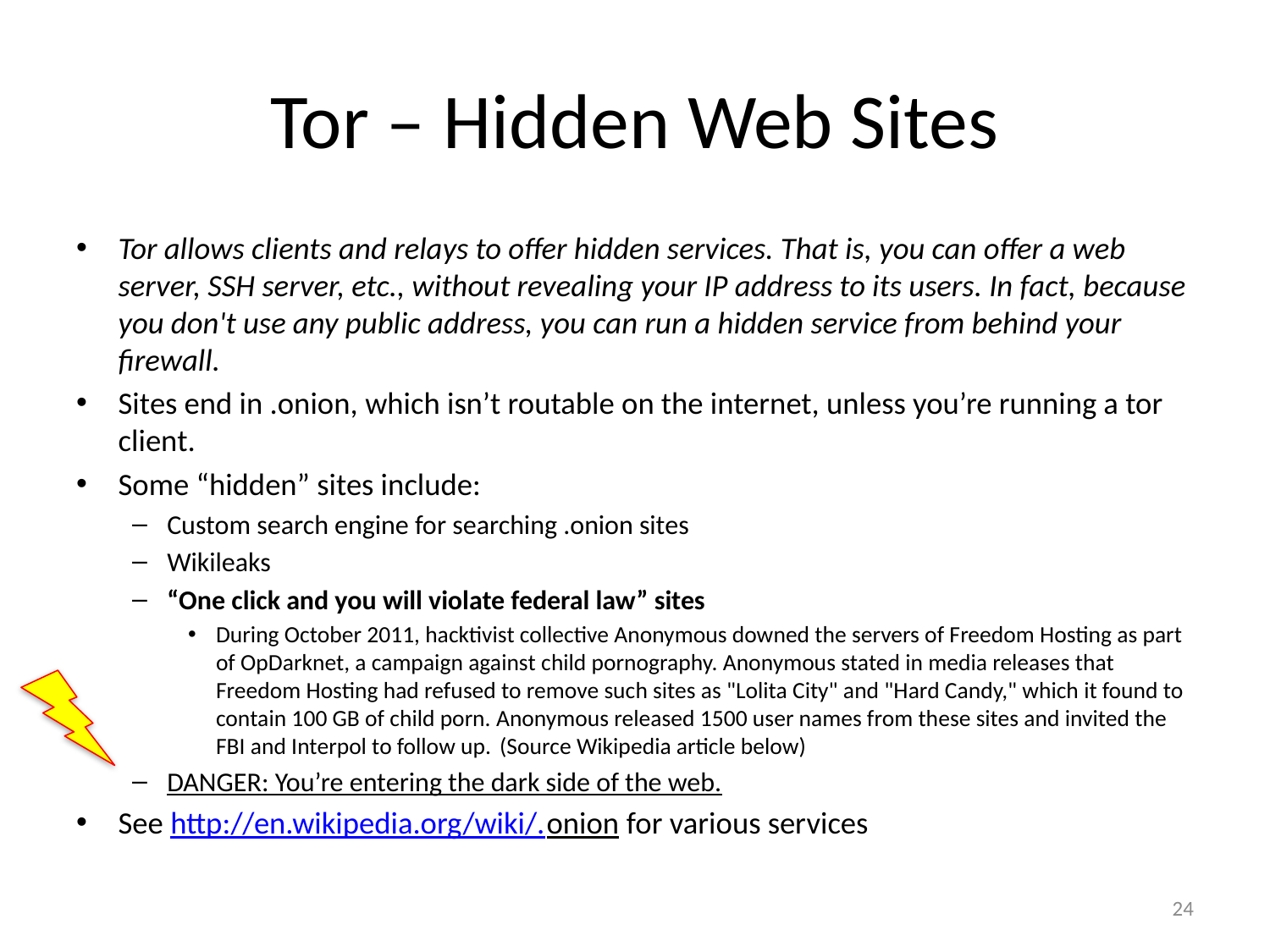

# Tor – Hidden Web Sites
Tor allows clients and relays to offer hidden services. That is, you can offer a web server, SSH server, etc., without revealing your IP address to its users. In fact, because you don't use any public address, you can run a hidden service from behind your firewall.
Sites end in .onion, which isn’t routable on the internet, unless you’re running a tor client.
Some “hidden” sites include:
Custom search engine for searching .onion sites
Wikileaks
“One click and you will violate federal law” sites
During October 2011, hacktivist collective Anonymous downed the servers of Freedom Hosting as part of OpDarknet, a campaign against child pornography. Anonymous stated in media releases that Freedom Hosting had refused to remove such sites as "Lolita City" and "Hard Candy," which it found to contain 100 GB of child porn. Anonymous released 1500 user names from these sites and invited the FBI and Interpol to follow up.  (Source Wikipedia article below)
DANGER: You’re entering the dark side of the web.
See http://en.wikipedia.org/wiki/.onion for various services

24